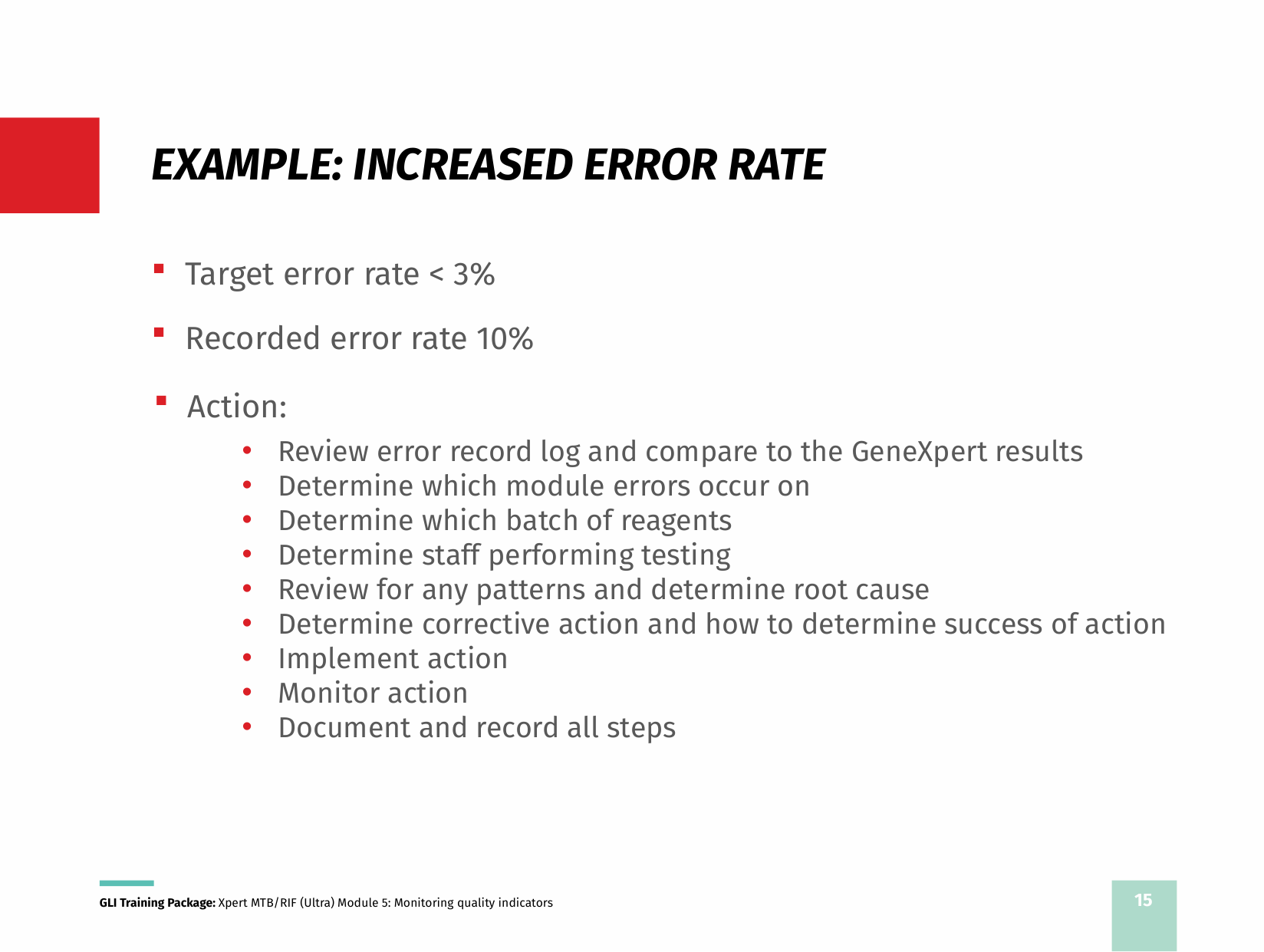

# EXAMPLE: INCREASED ERROR RATE
Target error rate < 3%
Recorded error rate 10%

Action:
Review error record log and compare to the GeneXpert results
Determine which module errors occur on
Determine which batch of reagents
Determine staff performing testing
Review for any patterns and determine root cause
Determine corrective action and how to determine success of action
Implement action
Monitor action
Document and record all steps